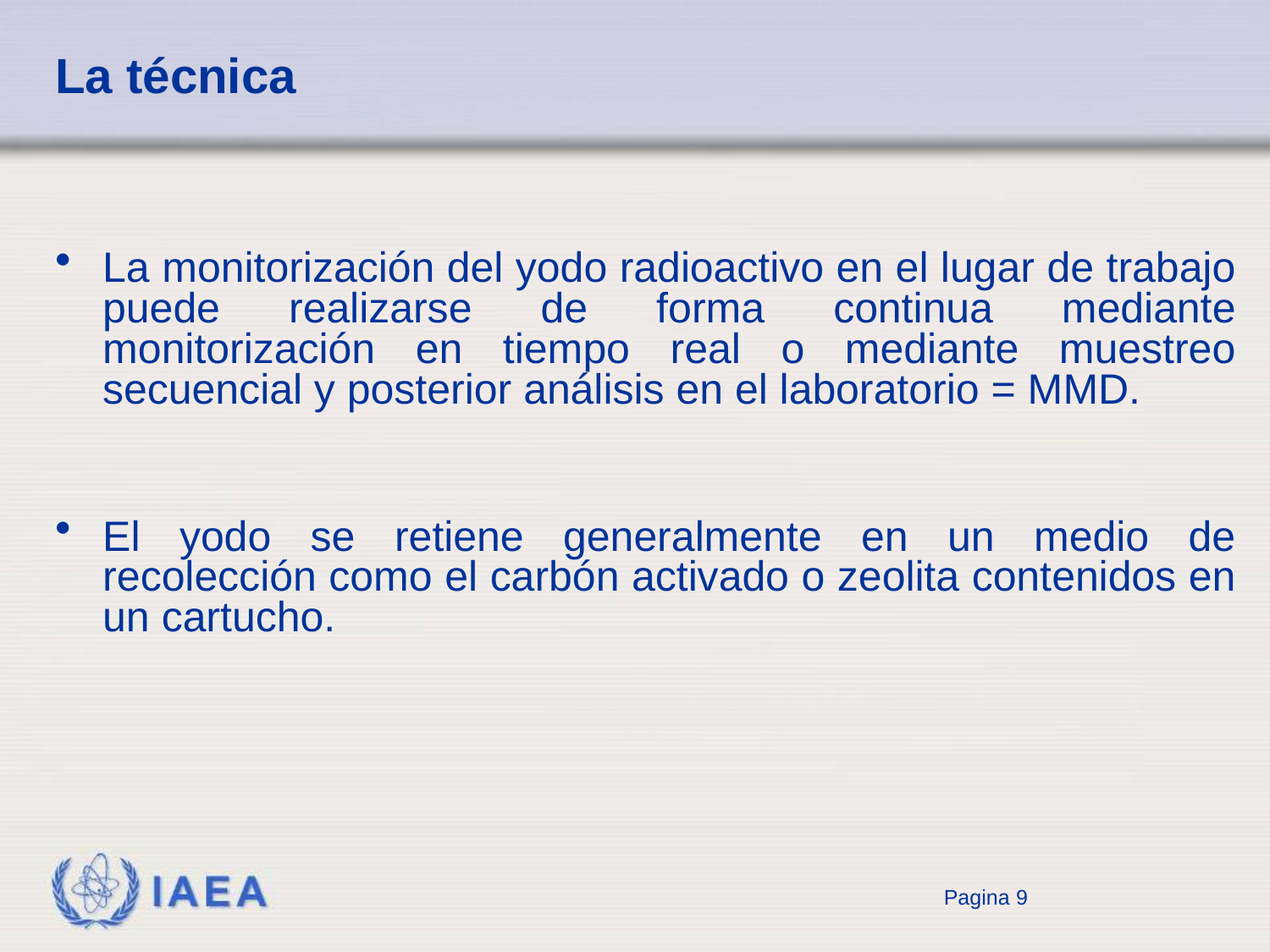

# La técnica
La monitorización del yodo radioactivo en el lugar de trabajo puede realizarse de forma continua mediante monitorización en tiempo real o mediante muestreo secuencial y posterior análisis en el laboratorio = MMD.

El yodo se retiene generalmente en un medio de recolección como el carbón activado o zeolita contenidos en un cartucho.